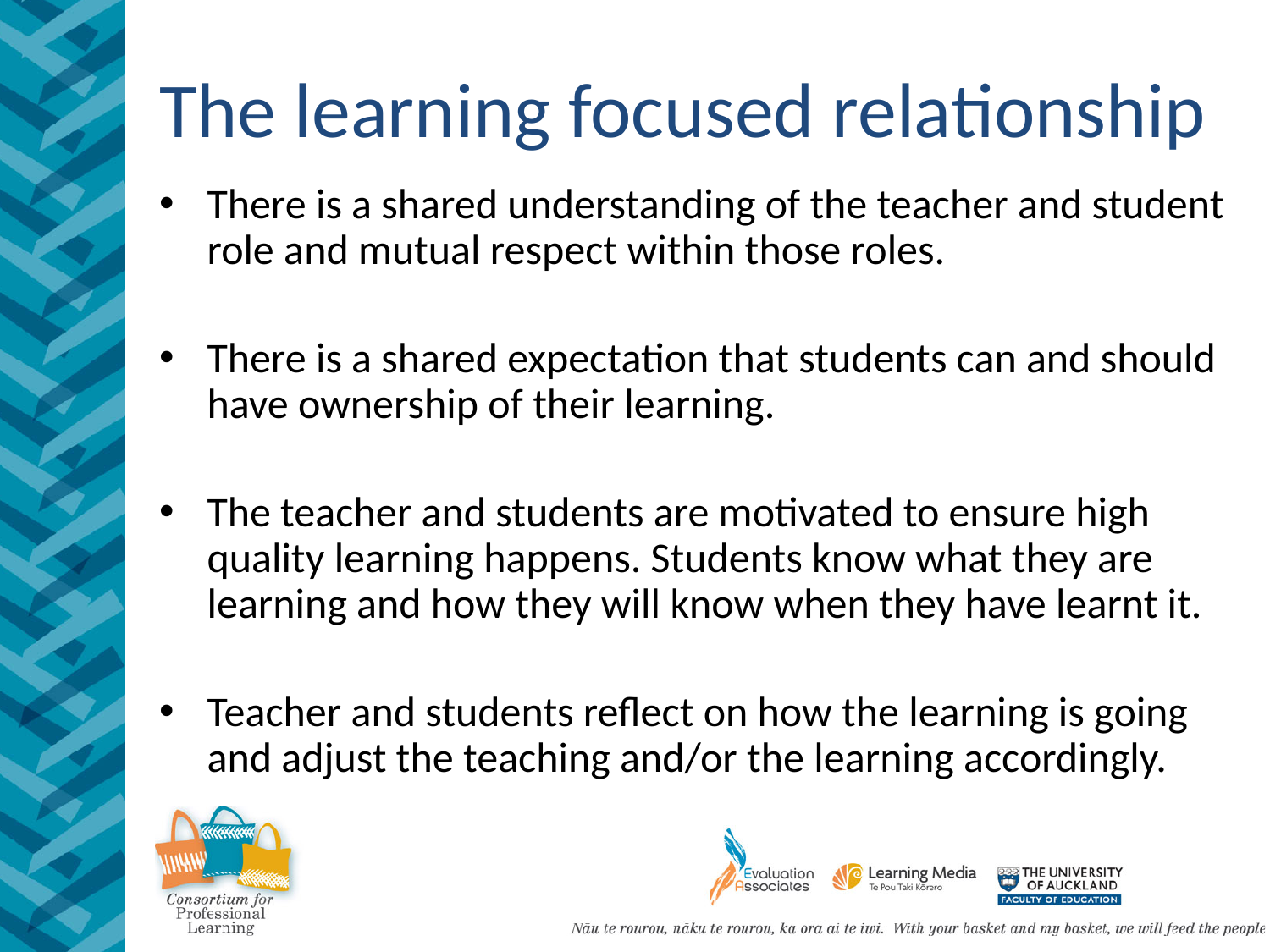

The learning focused relationship
There is a shared understanding of the teacher and student role and mutual respect within those roles.

There is a shared expectation that students can and should have ownership of their learning.

The teacher and students are motivated to ensure high quality learning happens. Students know what they are learning and how they will know when they have learnt it.

Teacher and students reflect on how the learning is going and adjust the teaching and/or the learning accordingly.